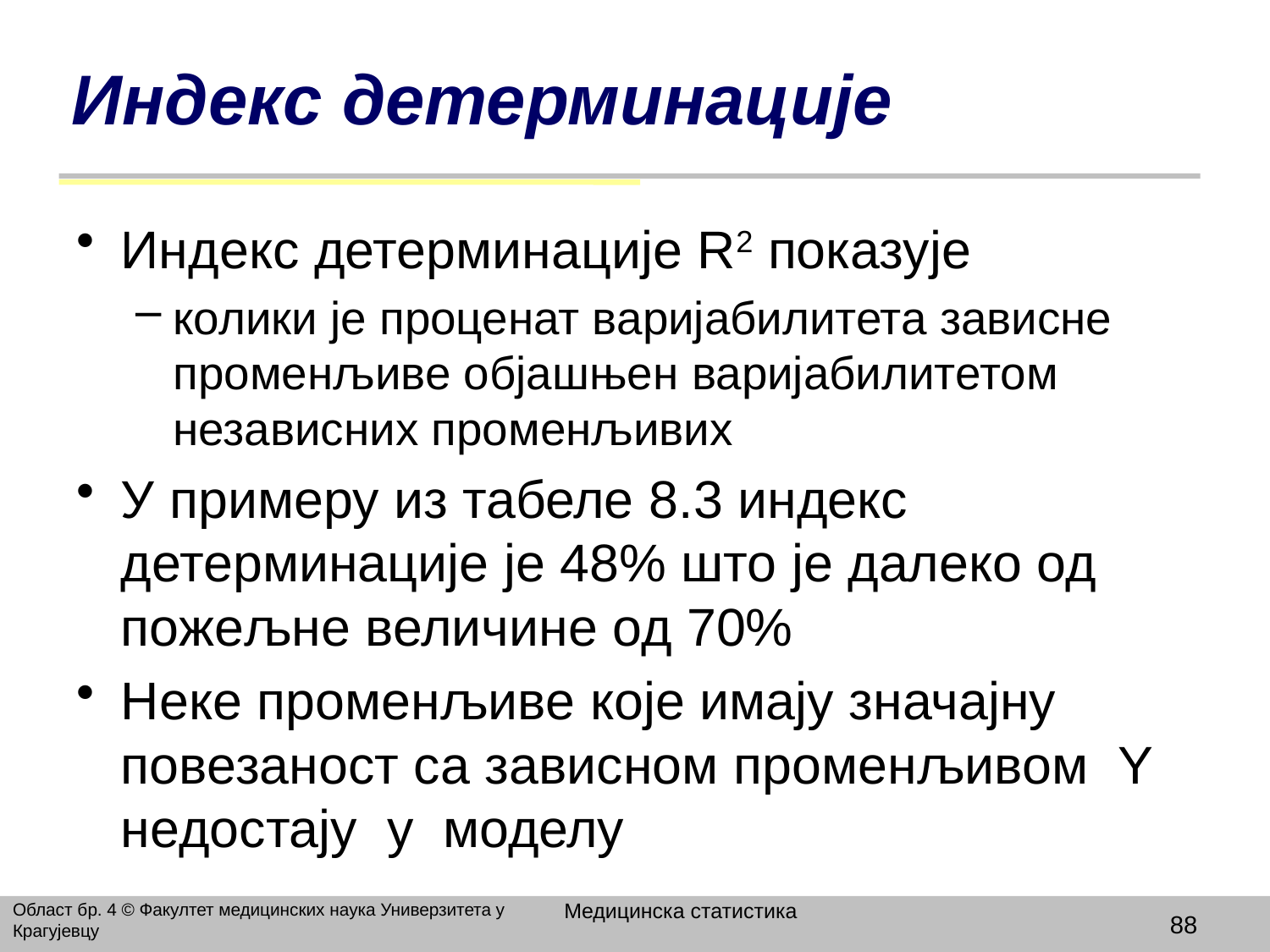

# Индекс детерминације
Индекс детерминације R2 показује
колики је проценат варијабилитета зависне променљиве објашњен варијабилитетом независних променљивих
У примеру из табеле 8.3 индекс детерминације је 48% што је далеко од пожељне величине од 70%
Неке променљиве које имају значајну повезаност са зависном променљивом  Y  недостају  у  моделу
Медицинска статистика
Област бр. 4 © Факултет медицинских наука Универзитета у Крагујевцу
88